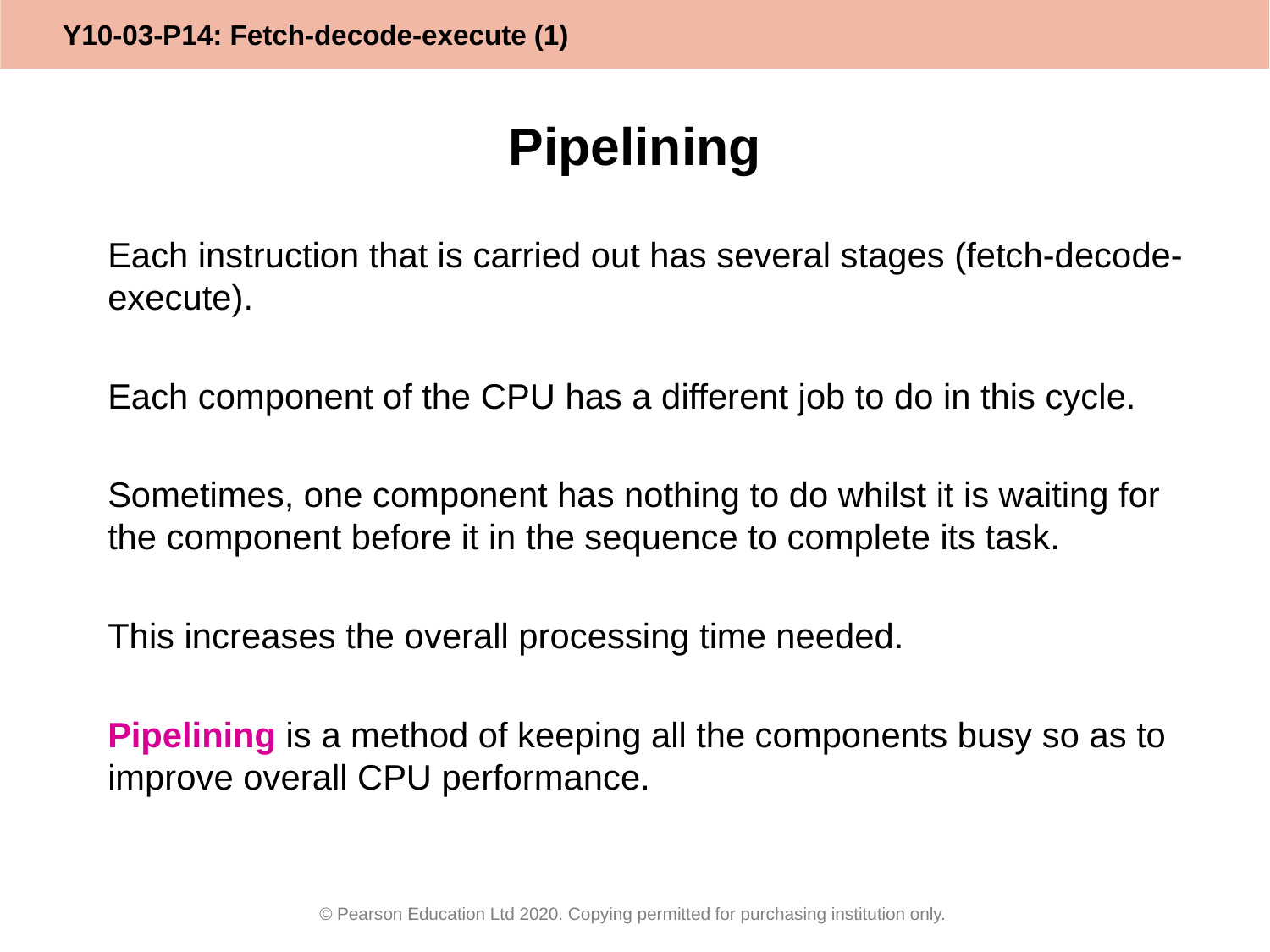

# Pipelining
Each instruction that is carried out has several stages (fetch-decode-execute).

Each component of the CPU has a different job to do in this cycle.

Sometimes, one component has nothing to do whilst it is waiting for the component before it in the sequence to complete its task.

This increases the overall processing time needed.

Pipelining is a method of keeping all the components busy so as to improve overall CPU performance.

© Pearson Education Ltd 2020. Copying permitted for purchasing institution only.